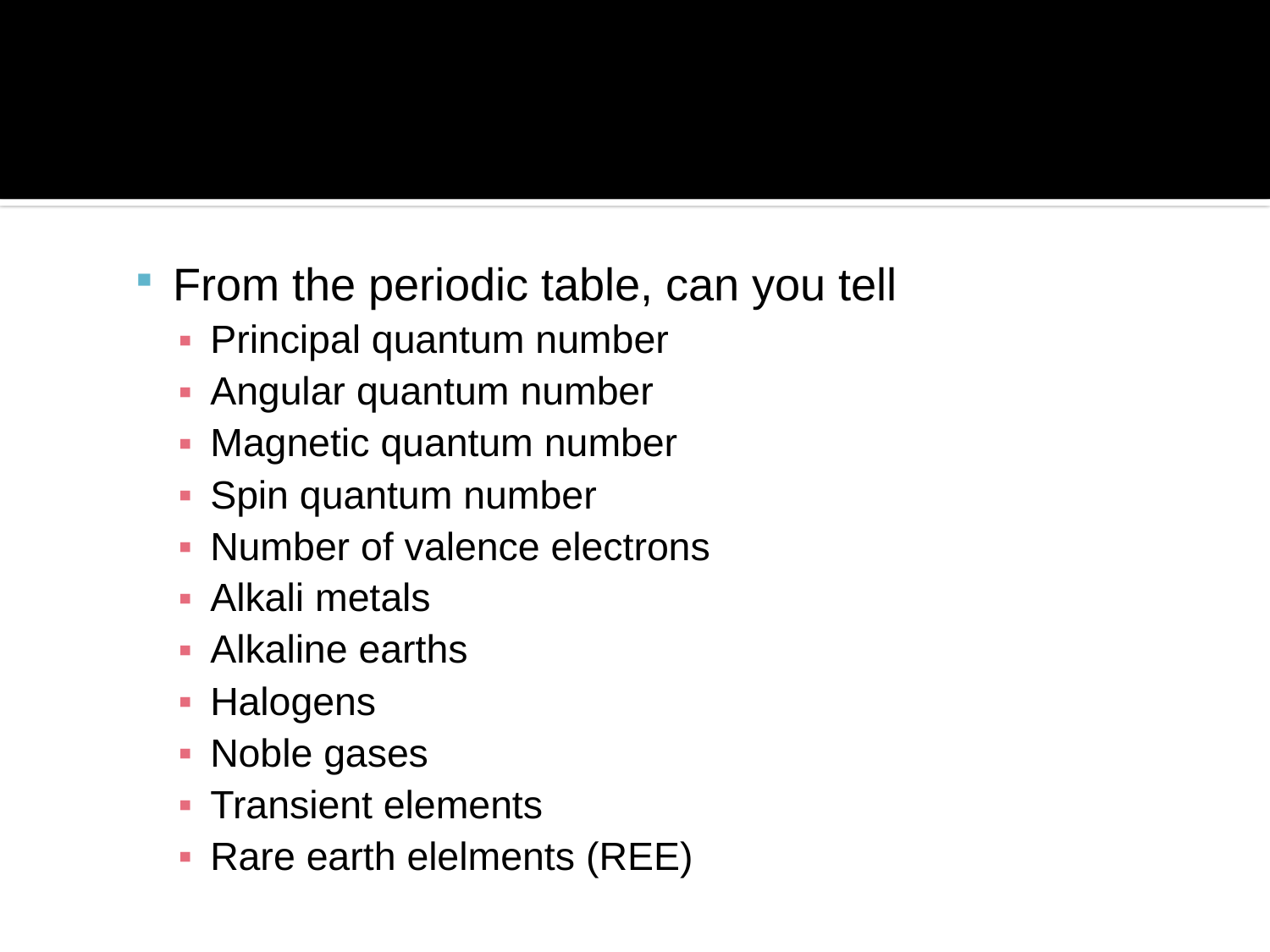

From the periodic table, can you tell
Principal quantum number
Angular quantum number
Magnetic quantum number
Spin quantum number
Number of valence electrons
Alkali metals
Alkaline earths
Halogens
Noble gases
Transient elements
Rare earth elelments (REE)